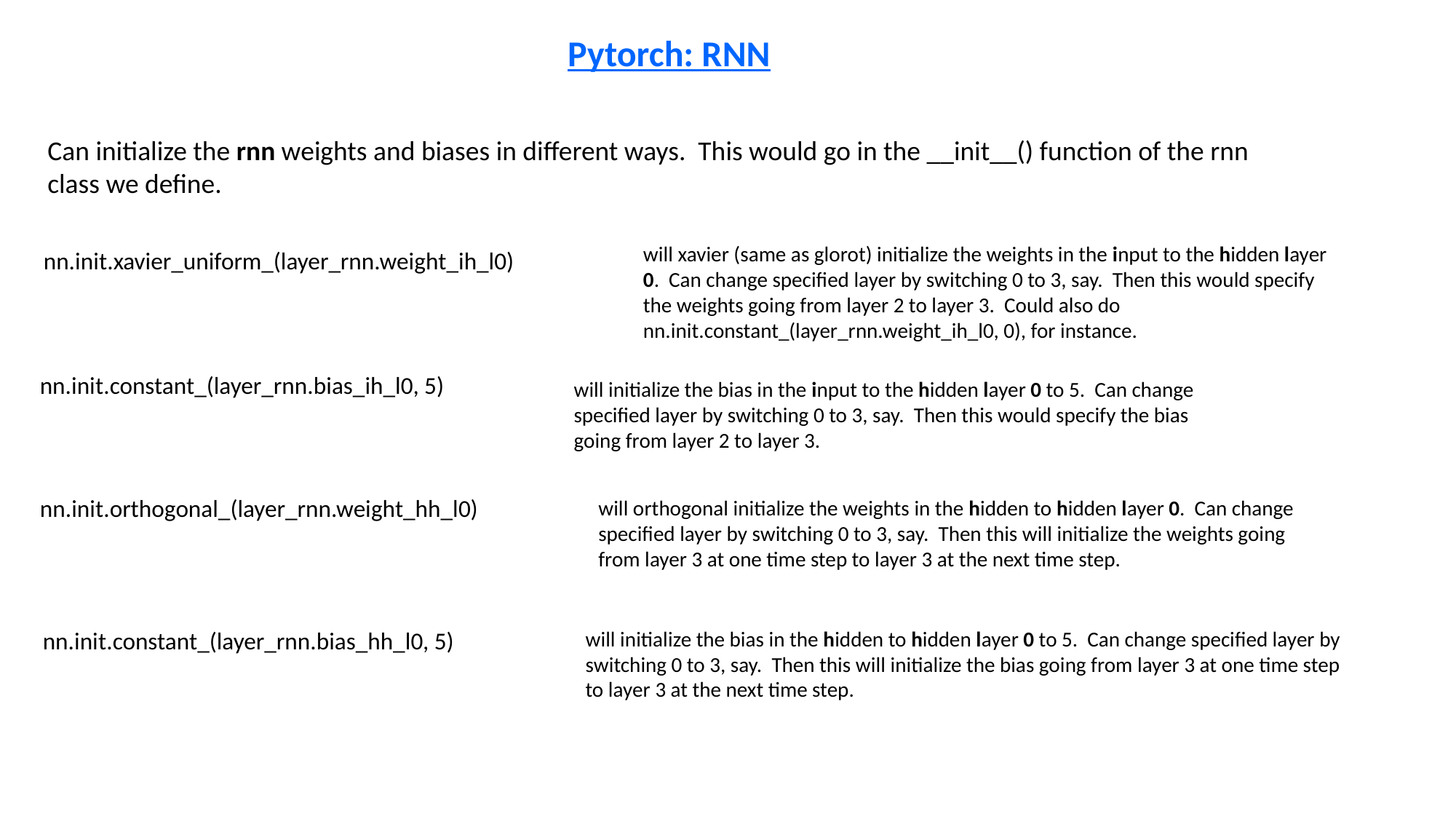

Pytorch: RNN
Can initialize the rnn weights and biases in different ways.  This would go in the __init__() function of the rnn class we define.
will xavier (same as glorot) initialize the weights in the input to the hidden layer 0.  Can change specified layer by switching 0 to 3, say.  Then this would specify the weights going from layer 2 to layer 3.  Could also do nn.init.constant_(layer_rnn.weight_ih_l0, 0), for instance.
nn.init.xavier_uniform_(layer_rnn.weight_ih_l0)
nn.init.constant_(layer_rnn.bias_ih_l0, 5)
will initialize the bias in the input to the hidden layer 0 to 5.  Can change specified layer by switching 0 to 3, say.  Then this would specify the bias going from layer 2 to layer 3.
nn.init.orthogonal_(layer_rnn.weight_hh_l0)
will orthogonal initialize the weights in the hidden to hidden layer 0.  Can change specified layer by switching 0 to 3, say.  Then this will initialize the weights going from layer 3 at one time step to layer 3 at the next time step.
nn.init.constant_(layer_rnn.bias_hh_l0, 5)
will initialize the bias in the hidden to hidden layer 0 to 5.  Can change specified layer by switching 0 to 3, say.  Then this will initialize the bias going from layer 3 at one time step to layer 3 at the next time step.